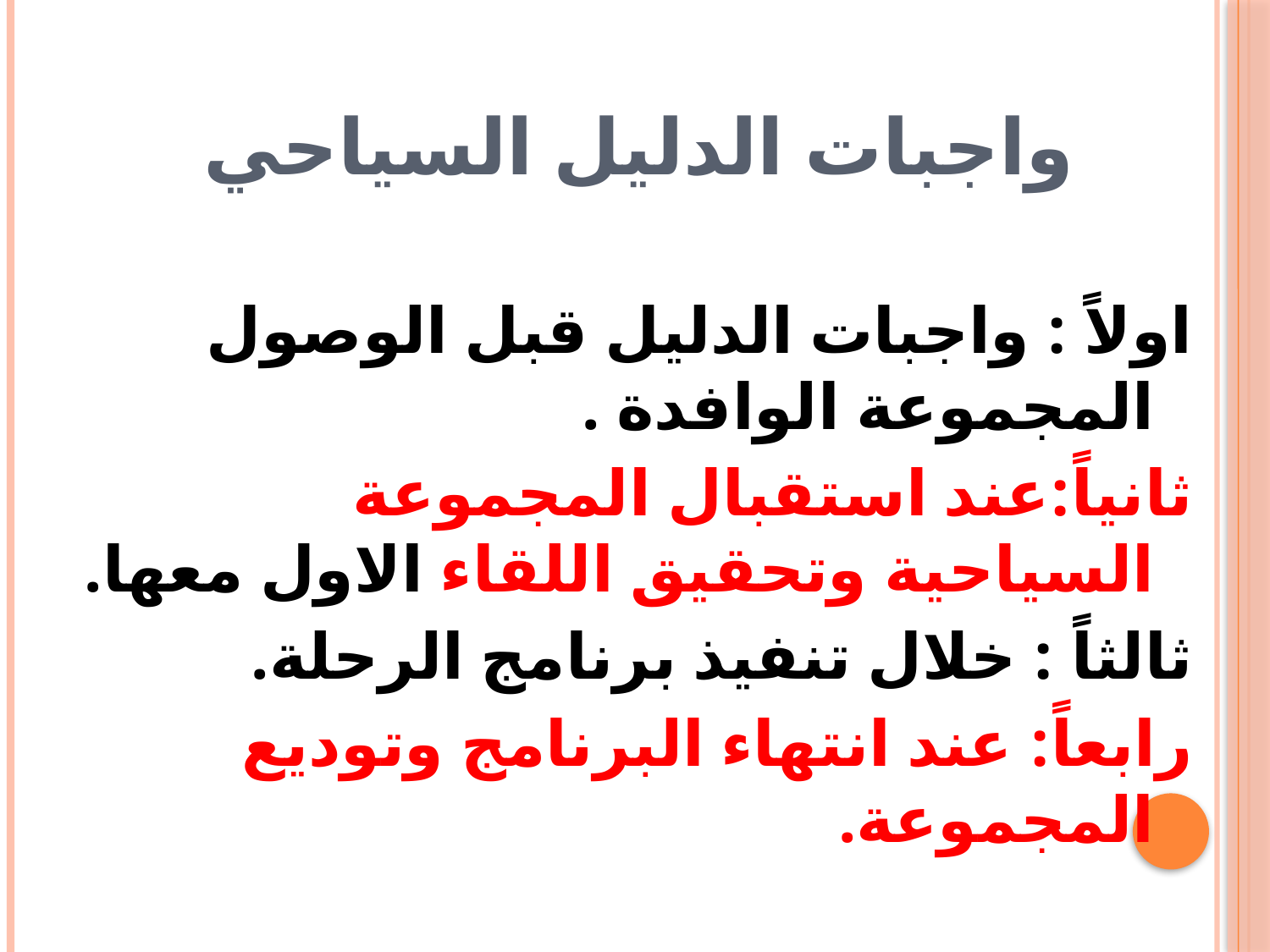

# واجبات الدليل السياحي

اولاً : واجبات الدليل قبل الوصول المجموعة الوافدة .
ثانياً:عند استقبال المجموعة السياحية وتحقيق اللقاء الاول معها.
ثالثاً : خلال تنفيذ برنامج الرحلة.
رابعاً: عند انتهاء البرنامج وتوديع المجموعة.